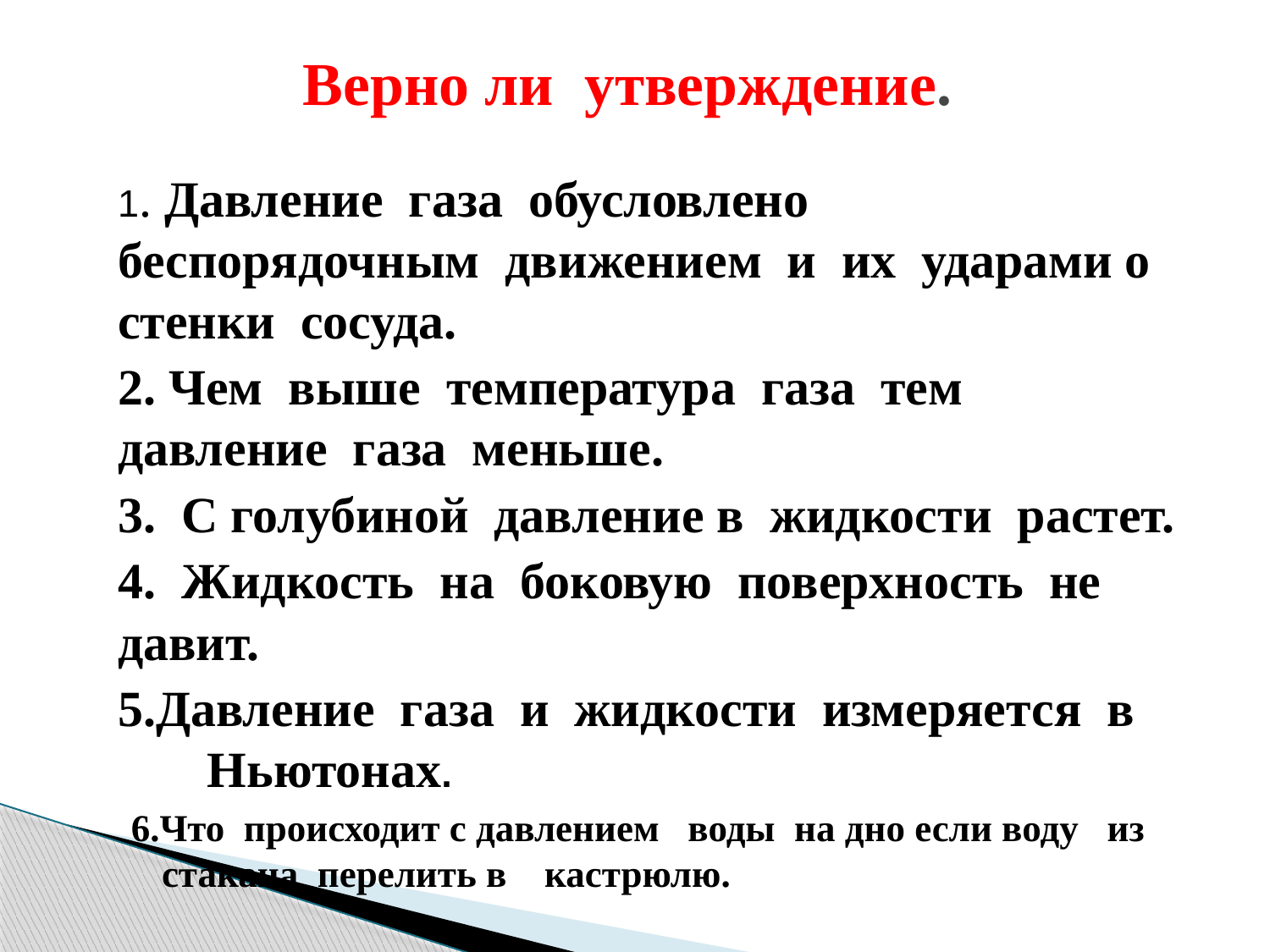

# Верно ли  утверждение.
1. Давление  газа  обусловлено  беспорядочным  движением  и  их  ударами о  стенки  сосуда.
2. Чем  выше  температура  газа  тем  давление  газа  меньше.
3.  С голубиной  давление в  жидкости  растет.
4.  Жидкость  на  боковую  поверхность  не давит.
5.Давление  газа  и  жидкости  измеряется  в  Ньютонах.
6.Что  происходит с давлением   воды  на дно если воду   из стакана  перелить в    кастрюлю.